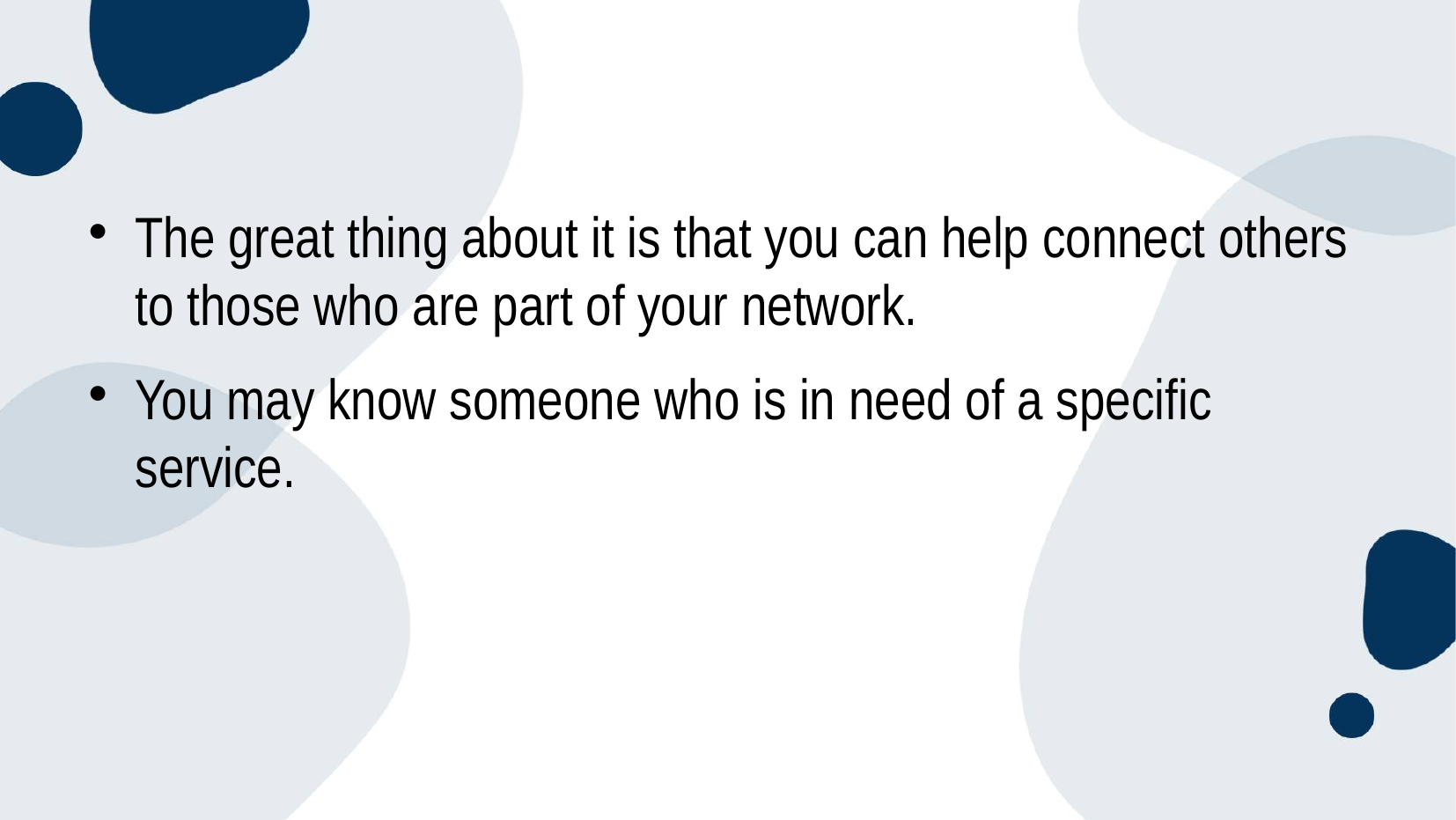

#
The great thing about it is that you can help connect others to those who are part of your network.
You may know someone who is in need of a specific service.